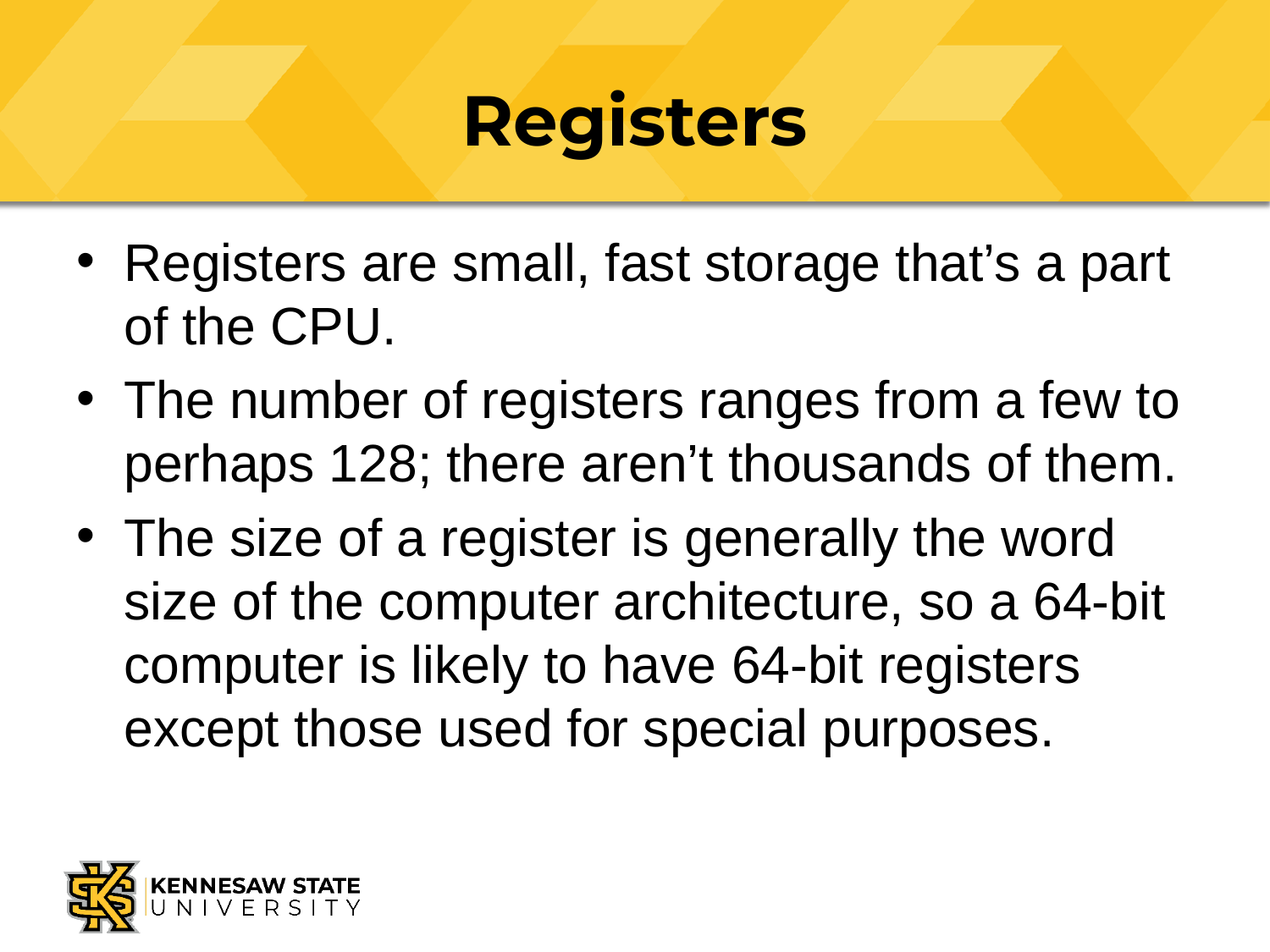

# Registers
Registers are small, fast storage that’s a part of the CPU.
The number of registers ranges from a few to perhaps 128; there aren’t thousands of them.
The size of a register is generally the word size of the computer architecture, so a 64-bit computer is likely to have 64-bit registers except those used for special purposes.